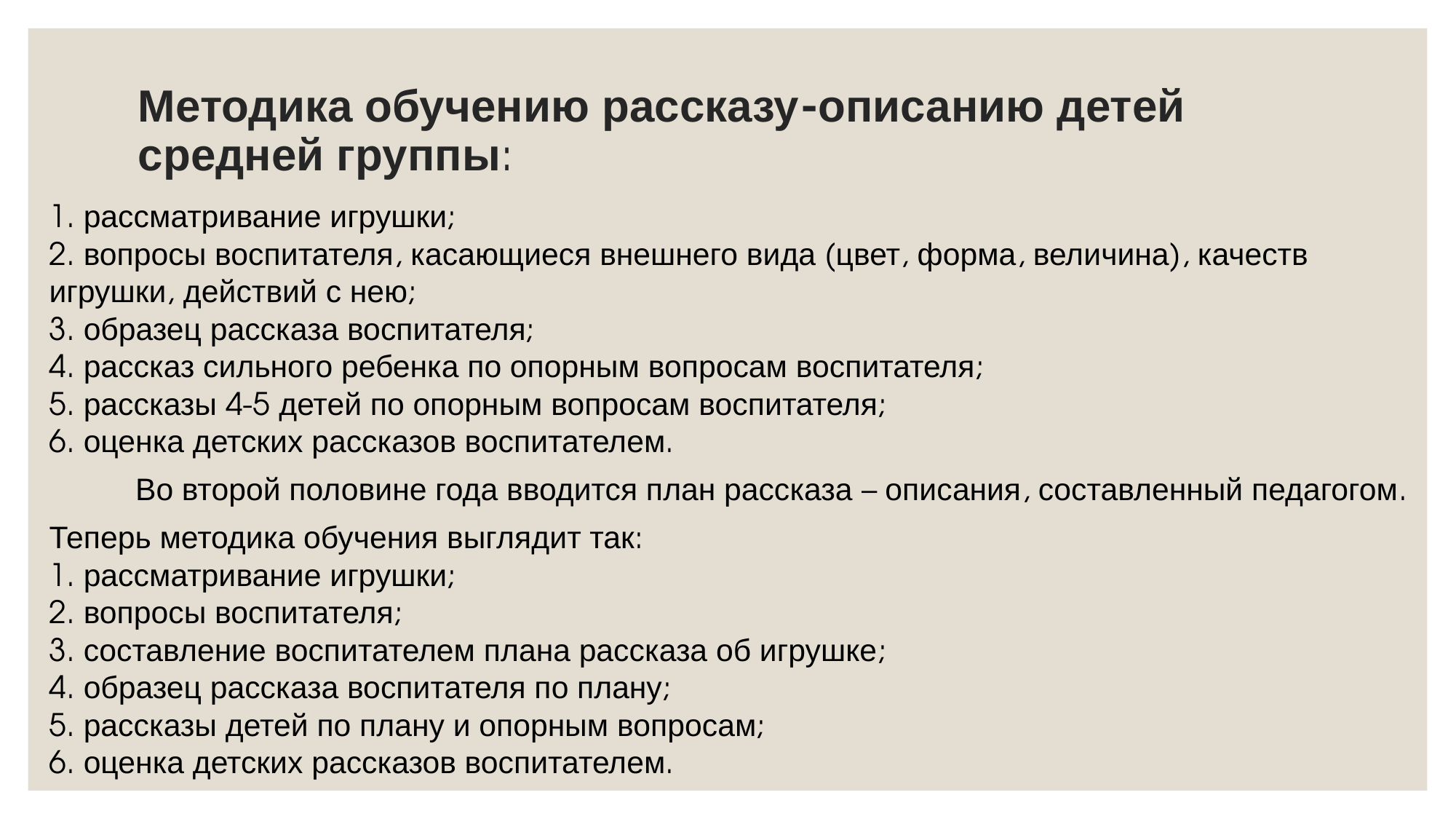

# Методика обучению рассказу-описанию детей средней группы:
1. рассматривание игрушки;
2. вопросы воспитателя, касающиеся внешнего вида (цвет, форма, величина), качеств игрушки, действий с нею;
3. образец рассказа воспитателя;
4. рассказ сильного ребенка по опорным вопросам воспитателя;
5. рассказы 4-5 детей по опорным вопросам воспитателя;
6. оценка детских рассказов воспитателем.
	Во второй половине года вводится план рассказа – описания, составленный педагогом.
Теперь методика обучения выглядит так:
1. рассматривание игрушки;
2. вопросы воспитателя;
3. составление воспитателем плана рассказа об игрушке;
4. образец рассказа воспитателя по плану;
5. рассказы детей по плану и опорным вопросам;
6. оценка детских рассказов воспитателем.